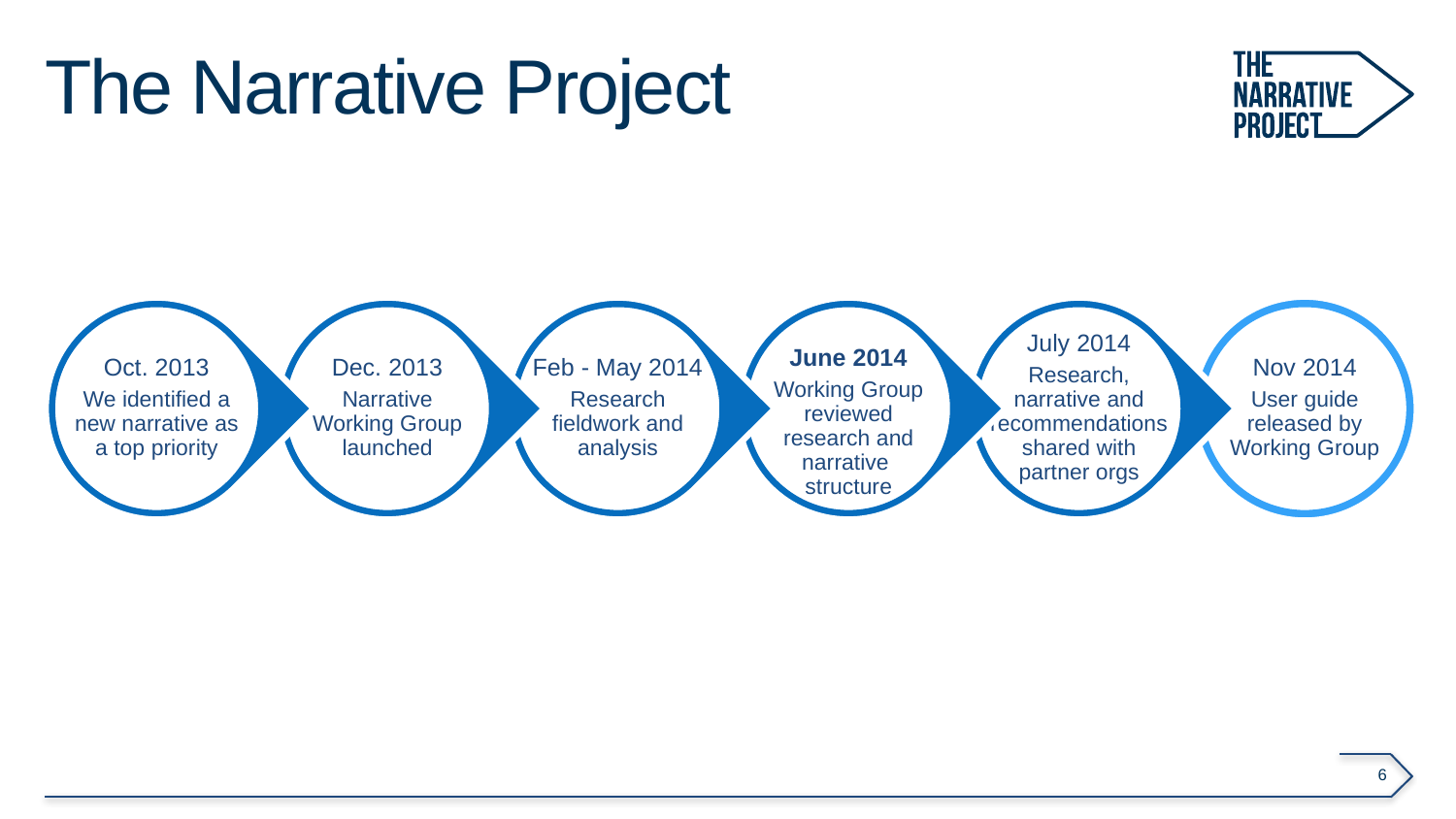

# The Narrative Project

Oct. 2013
We identified a new narrative as
a top priority

Dec. 2013
Narrative
Working Group launched

Feb - May 2014
Research fieldwork and analysis

June 2014
Working Group reviewed
research and narrative
structure

July 2014
Research, narrative and recommendations shared with partner orgs

Nov 2014
User guide released by Working Group
6